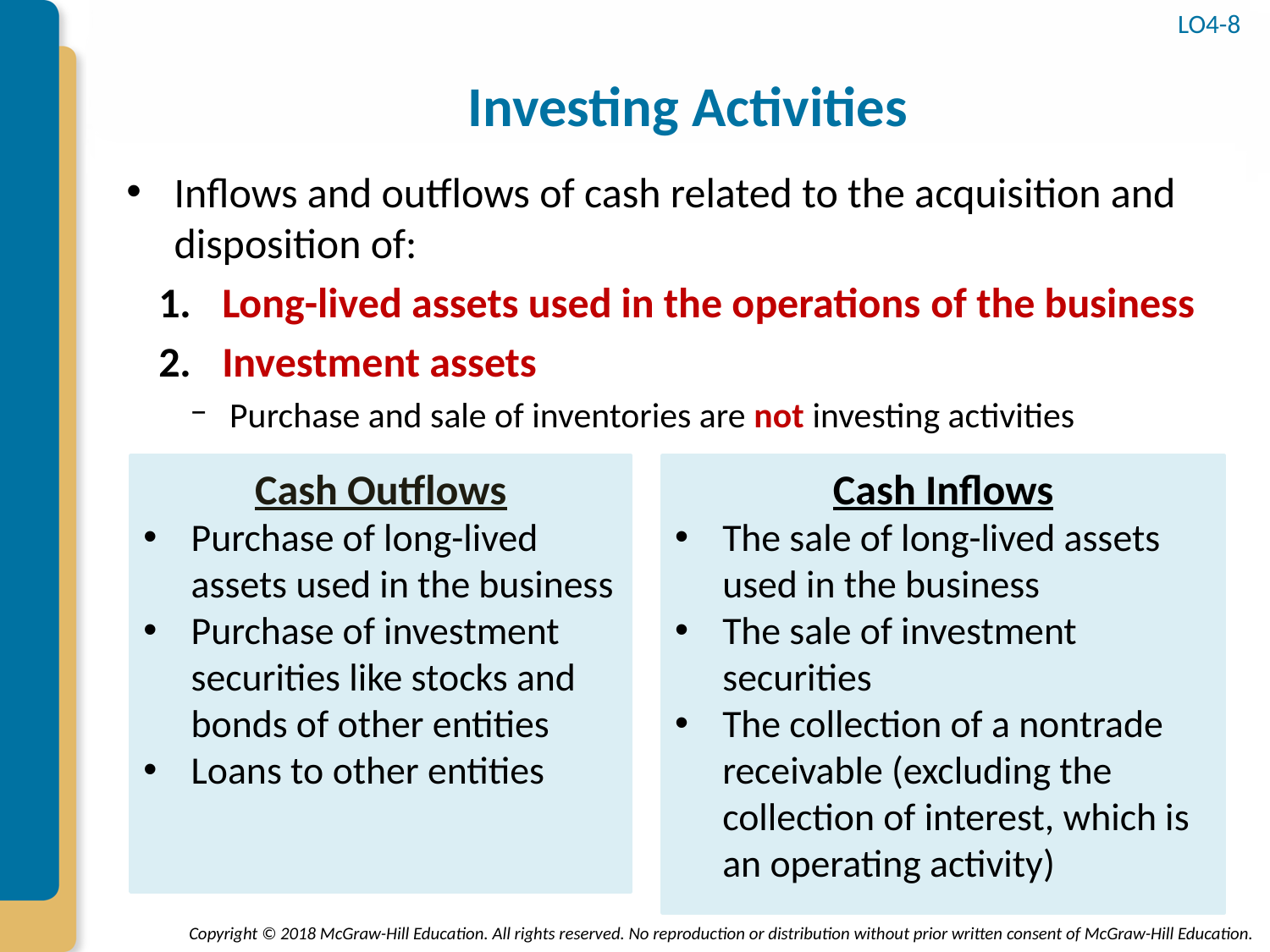

# Investing Activities
LO4-8
Inflows and outflows of cash related to the acquisition and disposition of:
Long-lived assets used in the operations of the business
Investment assets
Purchase and sale of inventories are not investing activities
Cash Outflows
Purchase of long-lived assets used in the business
Purchase of investment securities like stocks and bonds of other entities
Loans to other entities

Cash Inflows
The sale of long-lived assets used in the business
The sale of investment securities
The collection of a nontrade receivable (excluding the collection of interest, which is an operating activity)